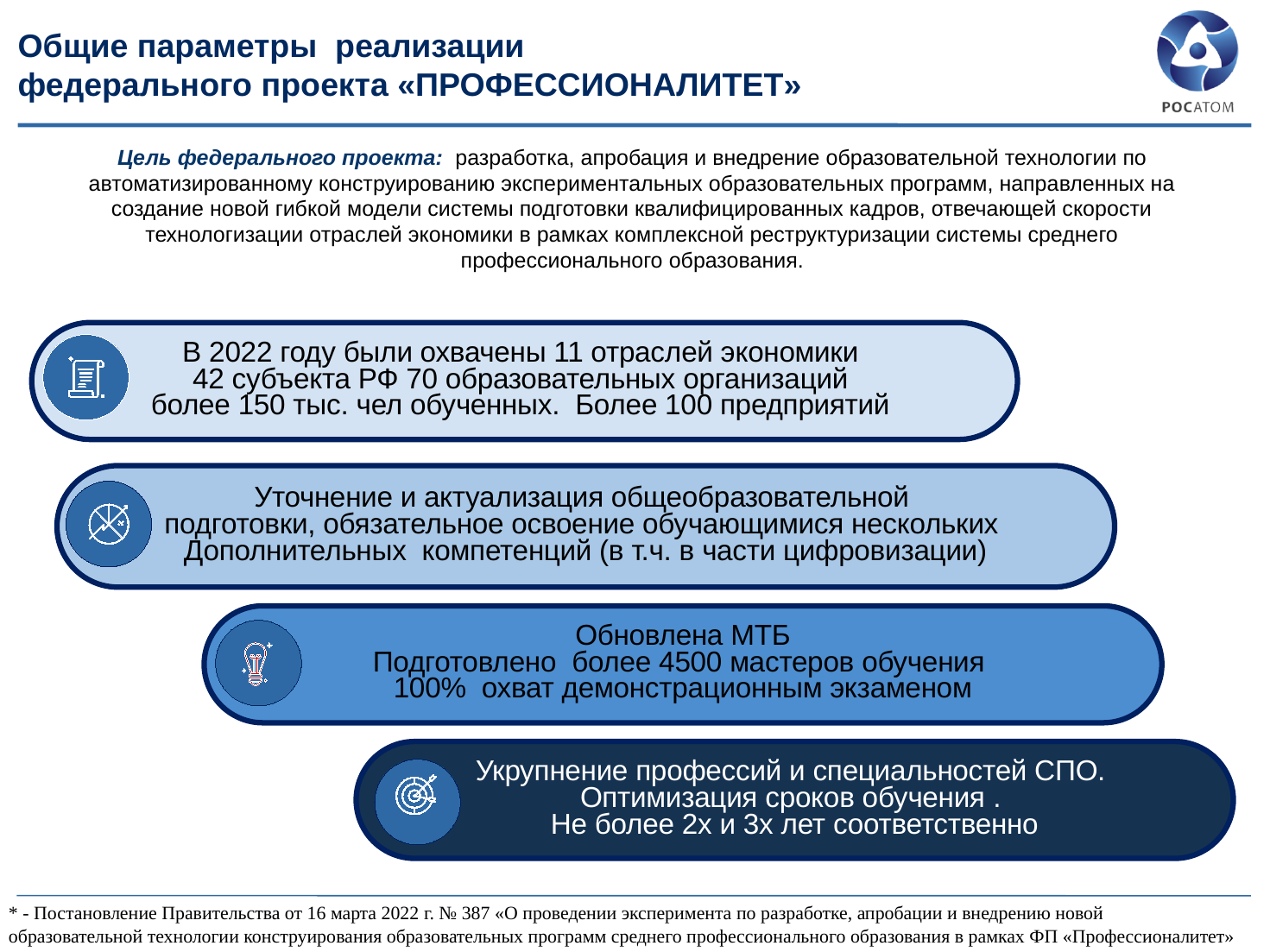

Общие параметры  реализации
федерального проекта «ПРОФЕССИОНАЛИТЕТ»
Цель федерального проекта:  разработка, апробация и внедрение образовательной технологии по автоматизированному конструированию экспериментальных образовательных программ, направленных на создание новой гибкой модели системы подготовки квалифицированных кадров, отвечающей скорости технологизации отраслей экономики в рамках комплексной реструктуризации системы среднего профессионального образования.
В 2022 году были охвачены 11 отраслей экономики
42 субъекта РФ 70 образовательных организаций
более 150 тыс. чел обученных.  Более 100 предприятий

Уточнение и актуализация общеобразовательной
подготовки, обязательное освоение обучающимися нескольких
Дополнительных  компетенций (в т.ч. в части цифровизации)

Обновлена МТБ
Подготовлено  более 4500 мастеров обучения
100%  охват демонстрационным экзаменом

Укрупнение профессий и специальностей СПО.
Оптимизация сроков обучения .
Не более 2х и 3х лет соответственно

* - Постановление Правительства от 16 марта 2022 г. № 387 «О проведении эксперимента по разработке, апробации и внедрению новой образовательной технологии конструирования образовательных программ среднего профессионального образования в рамках ФП «Профессионалитет»